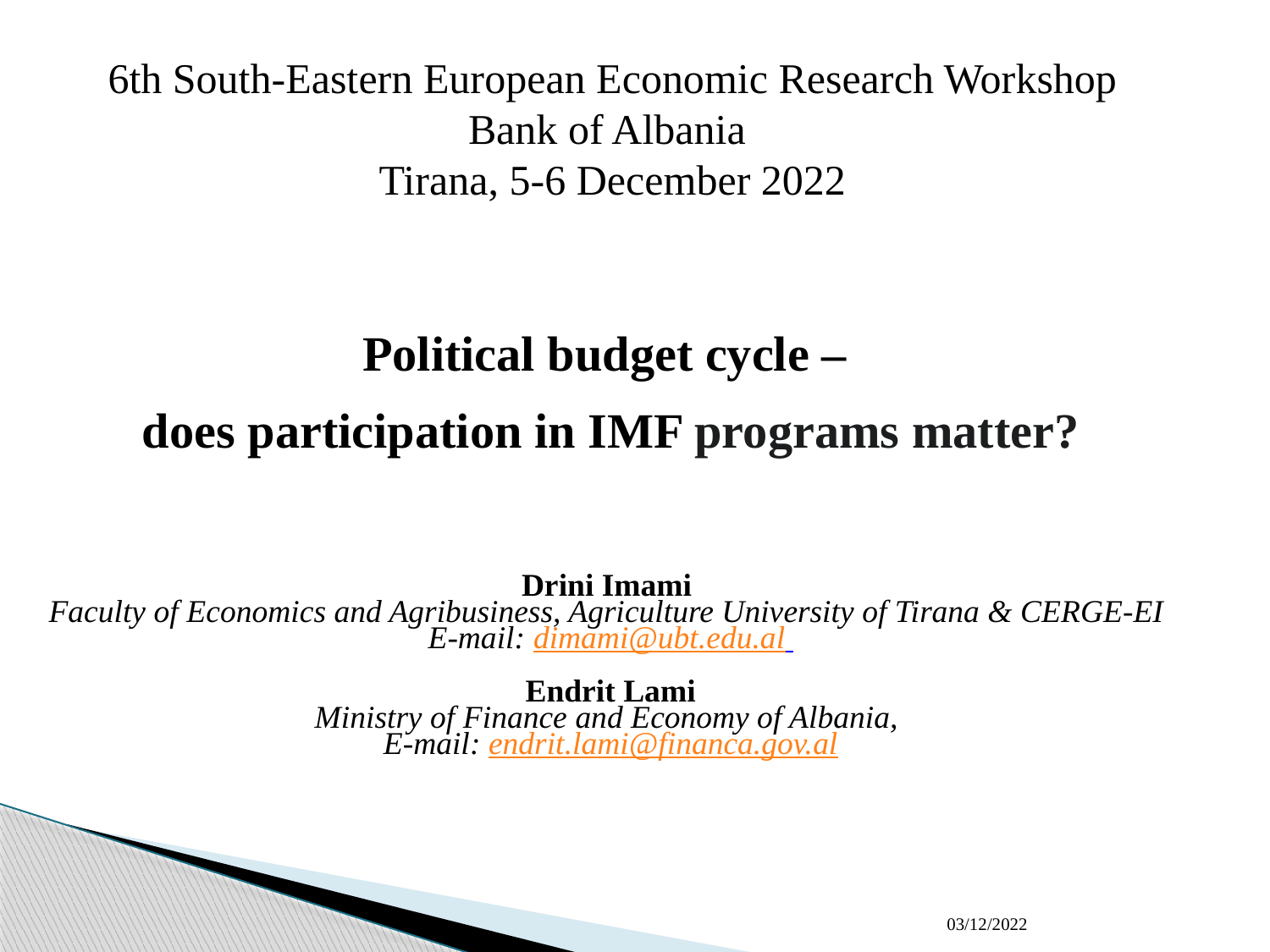

6th South-Eastern European Economic Research Workshop
Bank of Albania
Tirana, 5-6 December 2022

Political budget cycle –
does participation in IMF programs matter?

Drini Imami
Faculty of Economics and Agribusiness, Agriculture University of Tirana & CERGE-EI
E-mail: dimami@ubt.edu.al

Endrit Lami
Ministry of Finance and Economy of Albania,
E-mail: endrit.lami@financa.gov.al

03/12/2022
1